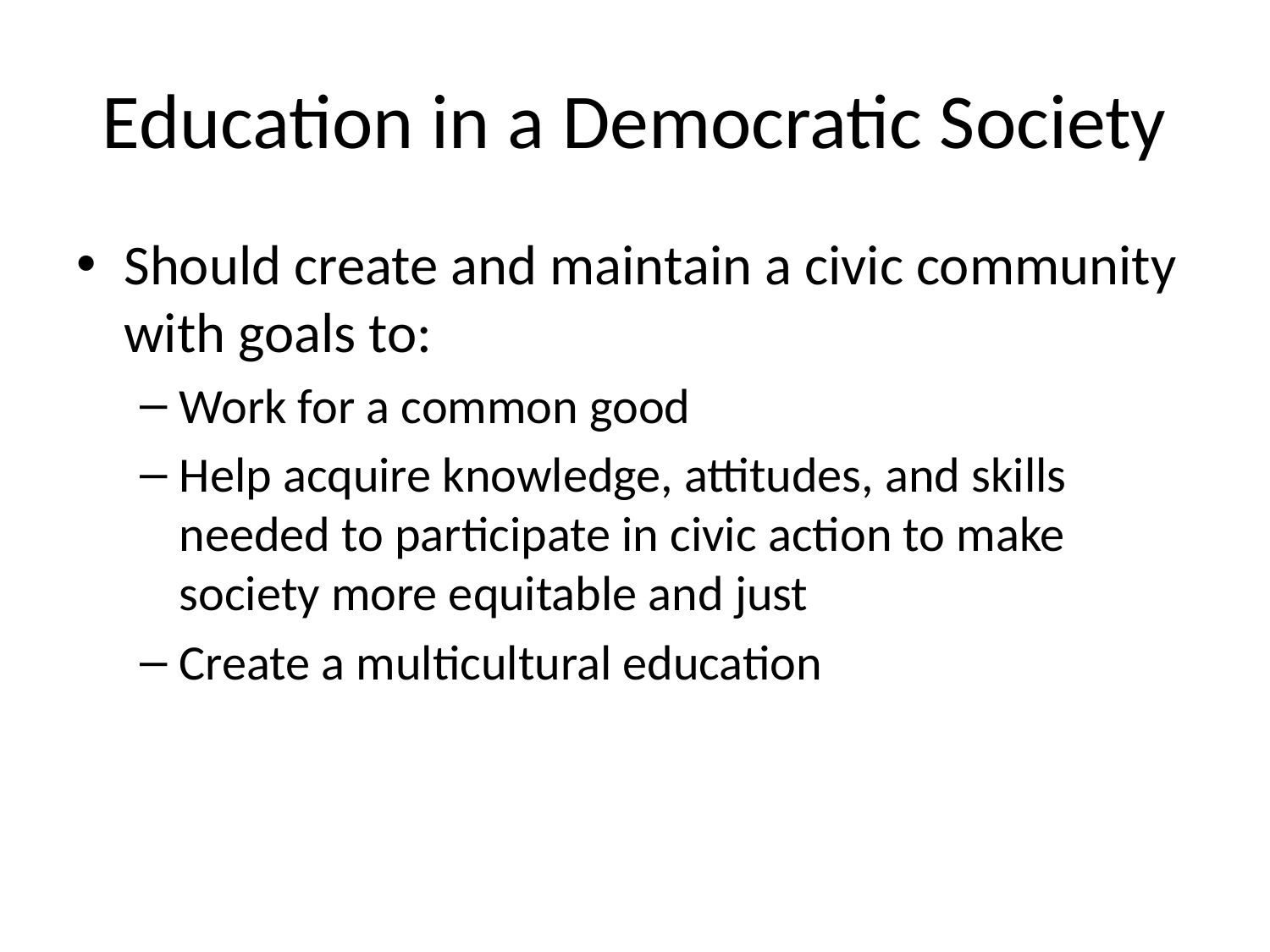

# Education in a Democratic Society
Should create and maintain a civic community with goals to:
Work for a common good
Help acquire knowledge, attitudes, and skills needed to participate in civic action to make society more equitable and just
Create a multicultural education